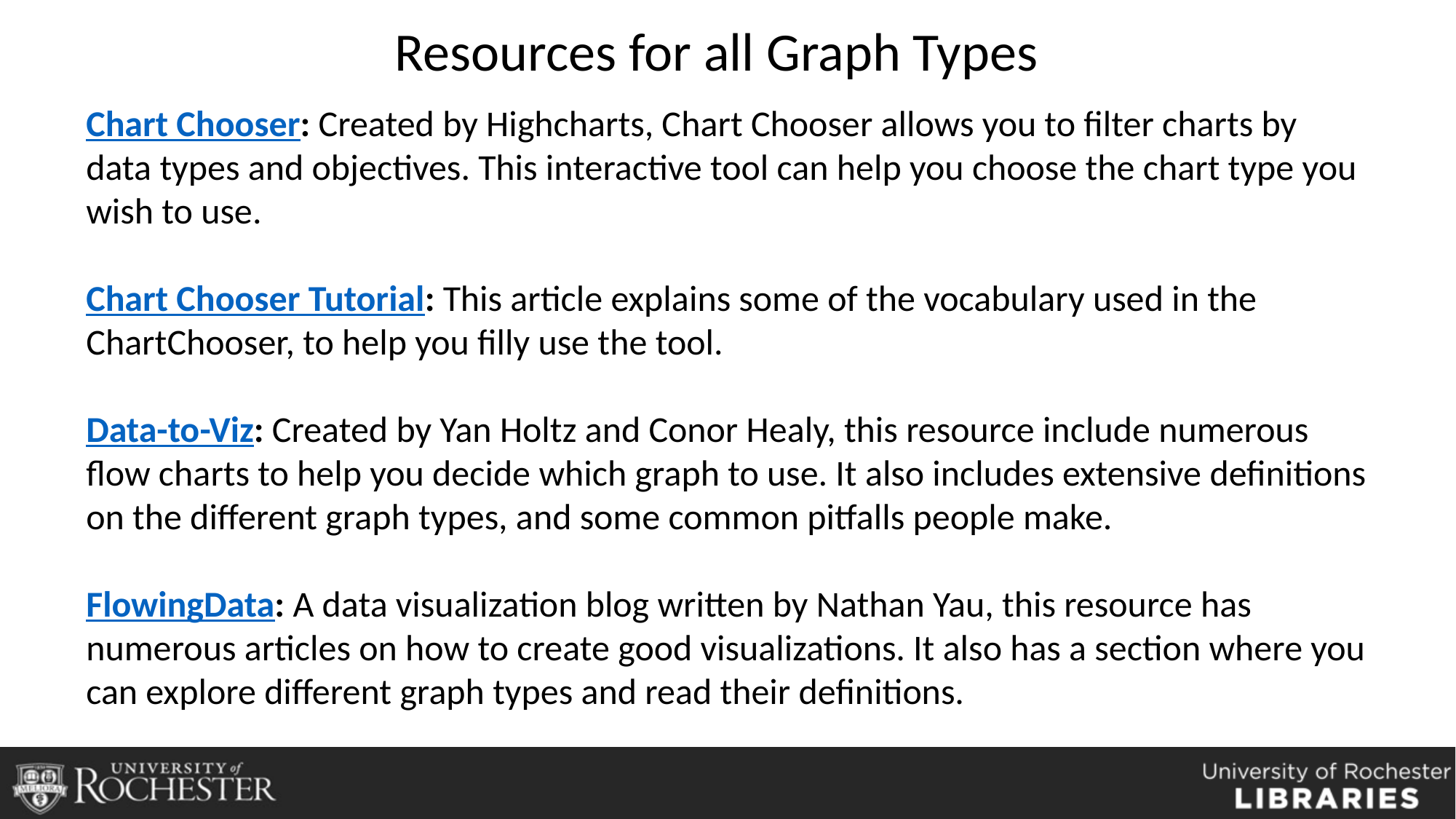

# Resources for all Graph Types
Chart Chooser: Created by Highcharts, Chart Chooser allows you to filter charts by data types and objectives. This interactive tool can help you choose the chart type you wish to use.

Chart Chooser Tutorial: This article explains some of the vocabulary used in the ChartChooser, to help you filly use the tool.

Data-to-Viz: Created by Yan Holtz and Conor Healy, this resource include numerous flow charts to help you decide which graph to use. It also includes extensive definitions on the different graph types, and some common pitfalls people make.
FlowingData: A data visualization blog written by Nathan Yau, this resource has numerous articles on how to create good visualizations. It also has a section where you can explore different graph types and read their definitions.